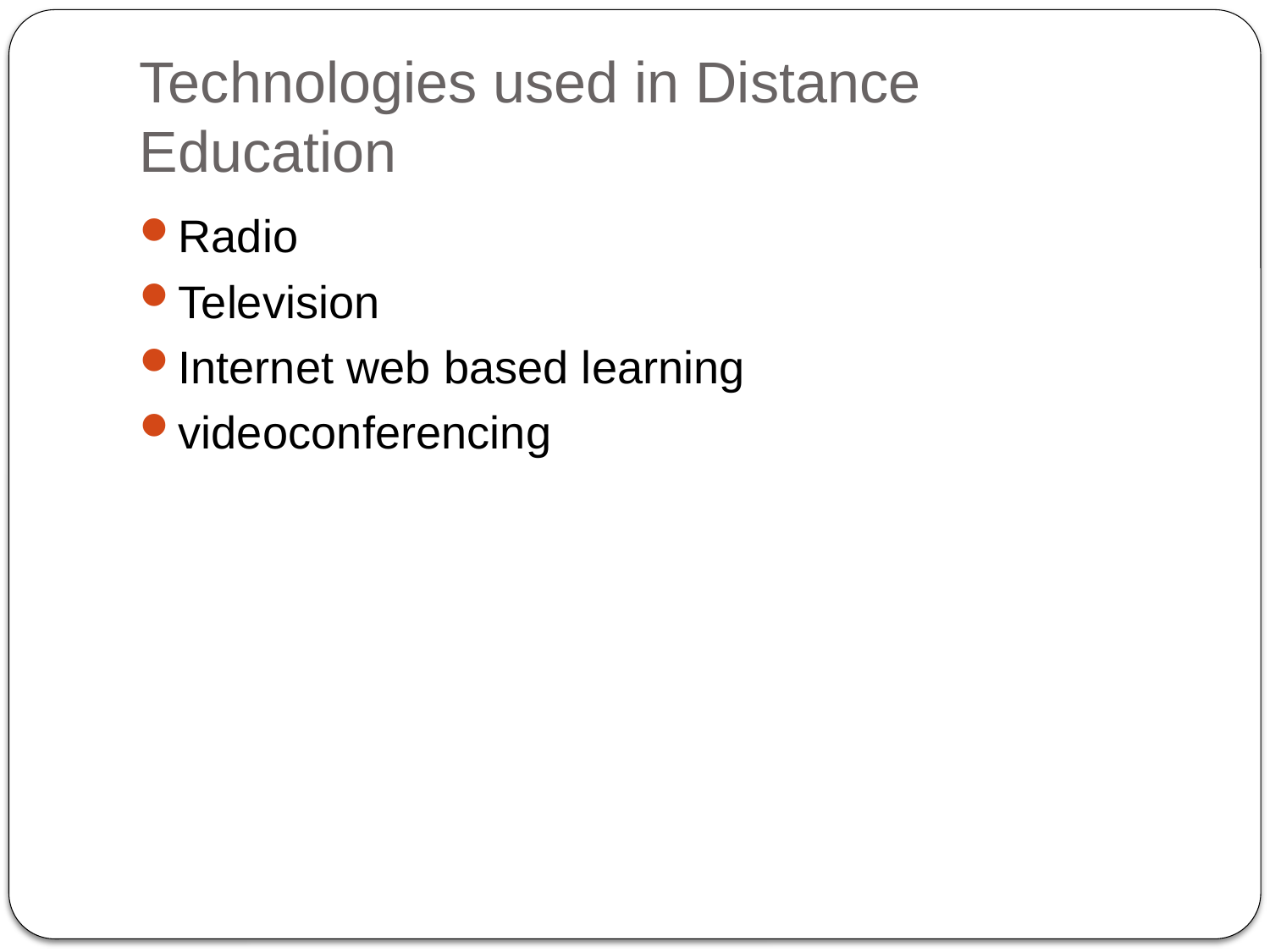

# Technologies used in Distance Education
Radio
Television
Internet web based learning
videoconferencing